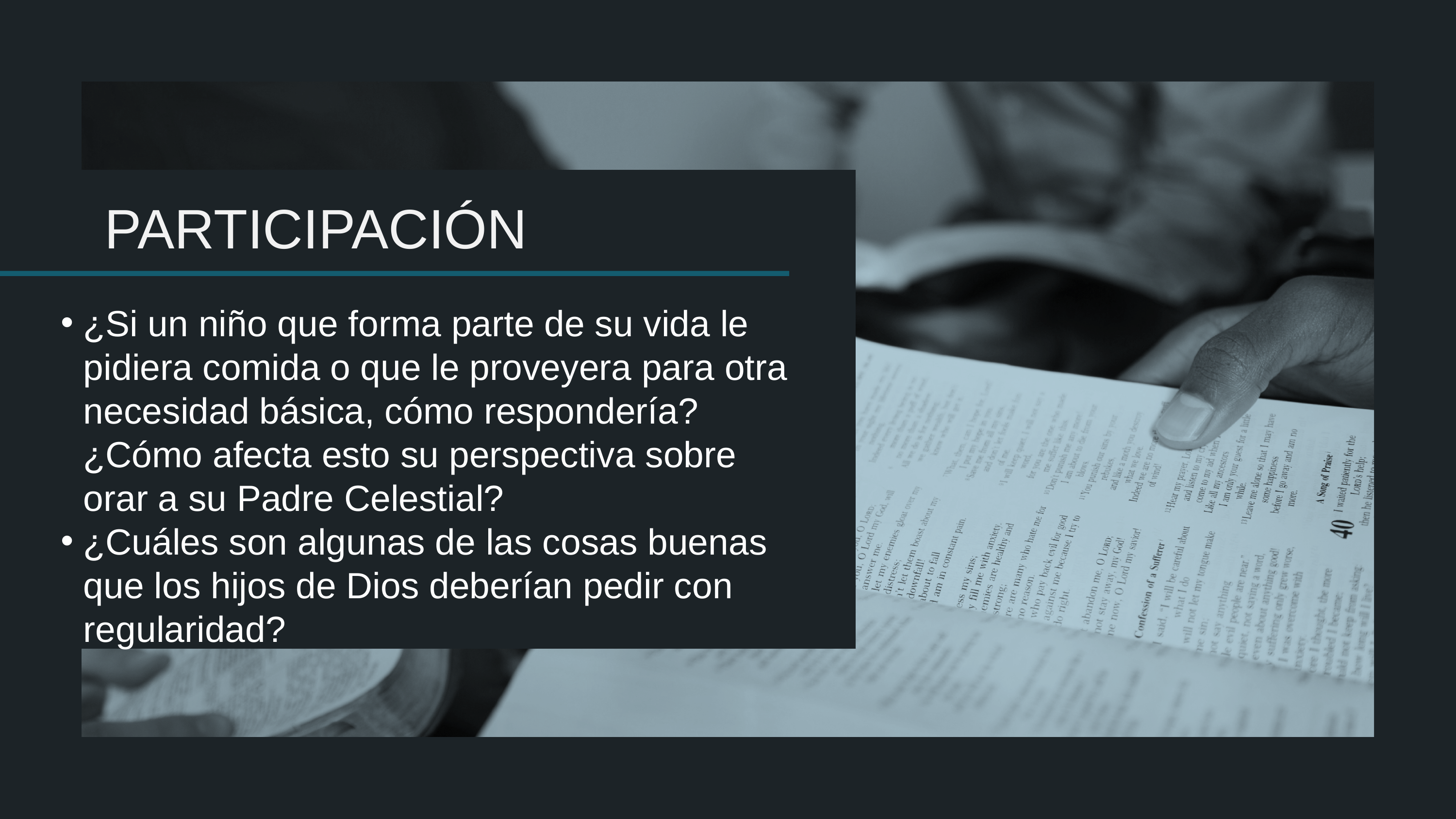

¿Si un niño que forma parte de su vida le pidiera comida o que le proveyera para otra necesidad básica, cómo respondería? ¿Cómo afecta esto su perspectiva sobre orar a su Padre Celestial?
¿Cuáles son algunas de las cosas buenas que los hijos de Dios deberían pedir con regularidad?